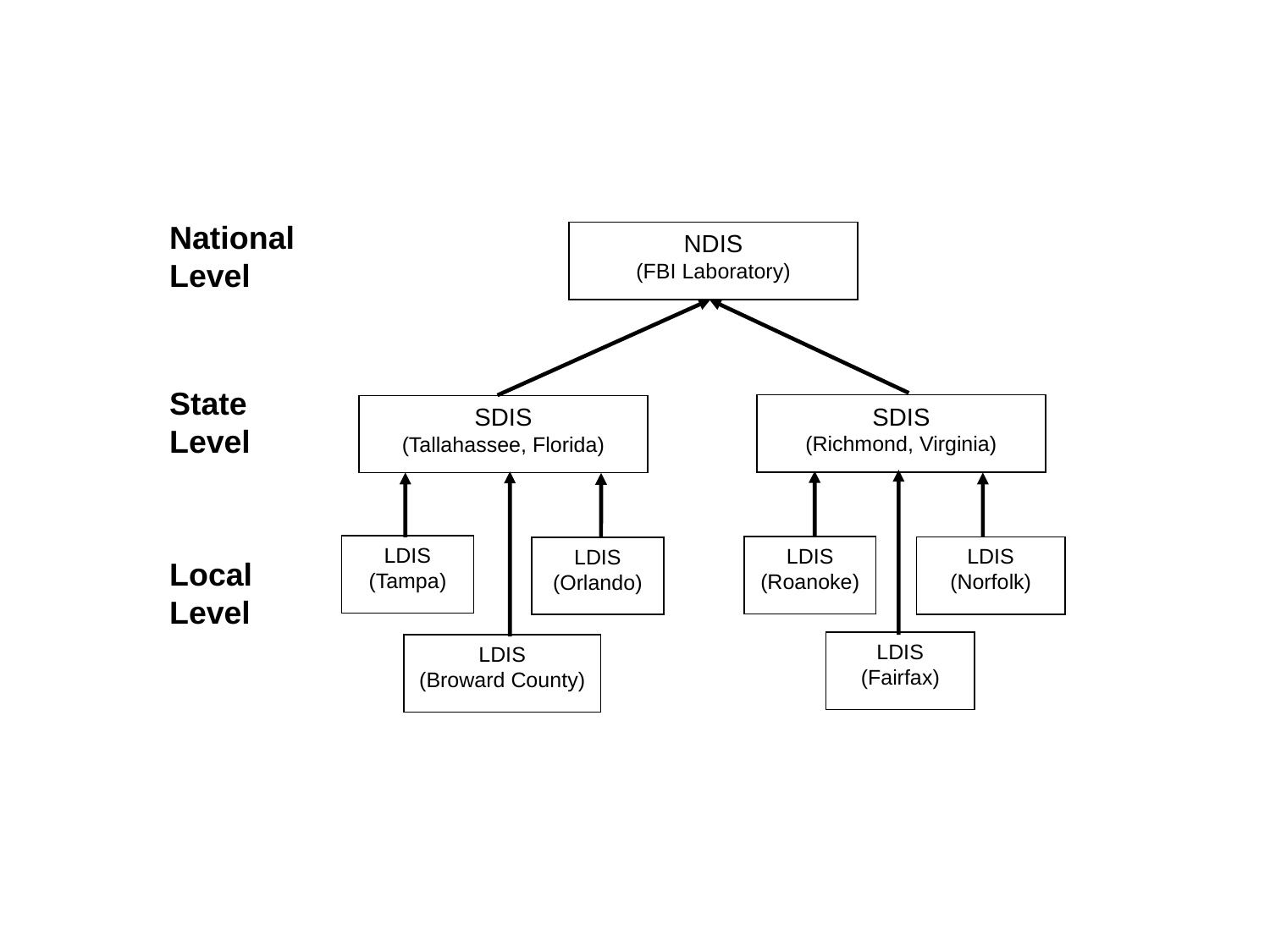

National Level
NDIS
(FBI Laboratory)

SDIS
(Richmond, Virginia)
SDIS
(Tallahassee, Florida)

LDIS
(Tampa)
LDIS
(Roanoke)
LDIS
(Norfolk)
LDIS
(Orlando)
LDIS
(Fairfax)
LDIS
(Broward County)
State Level
Local
Level